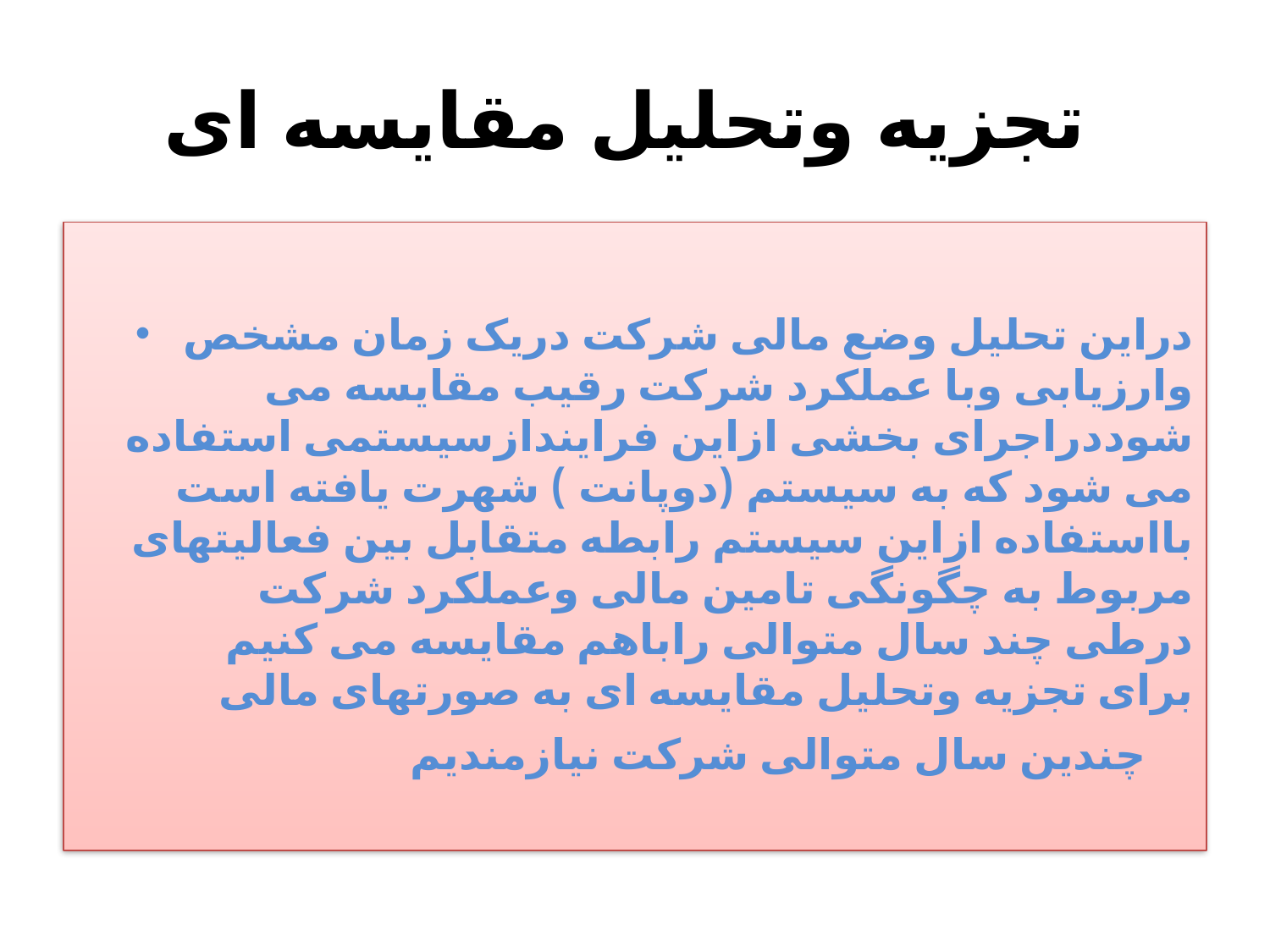

# تجزیه وتحلیل مقایسه ای

دراین تحلیل وضع مالی شرکت دریک زمان مشخص وارزیابی وبا عملکرد شرکت رقیب مقایسه می شوددراجرای بخشی ازاین فرایندازسیستمی استفاده می شود که به سیستم (دوپانت ) شهرت یافته است بااستفاده ازاین سیستم رابطه متقابل بین فعالیتهای مربوط به چگونگی تامین مالی وعملکرد شرکت درطی چند سال متوالی راباهم مقایسه می کنیم برای تجزیه وتحلیل مقایسه ای به صورتهای مالی چندین سال متوالی شرکت نیازمندیم